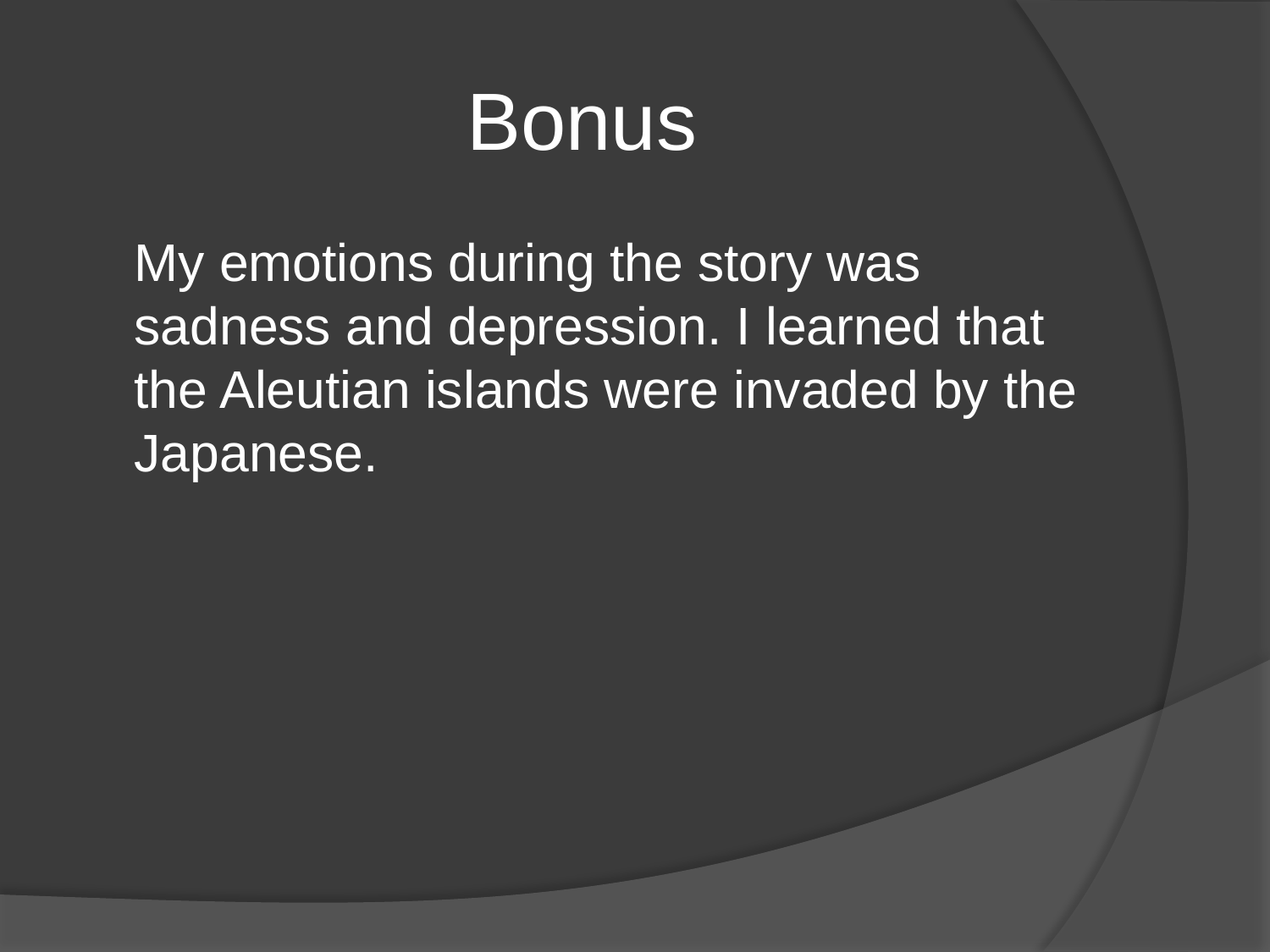

# Bonus
	My emotions during the story was sadness and depression. I learned that the Aleutian islands were invaded by the Japanese.